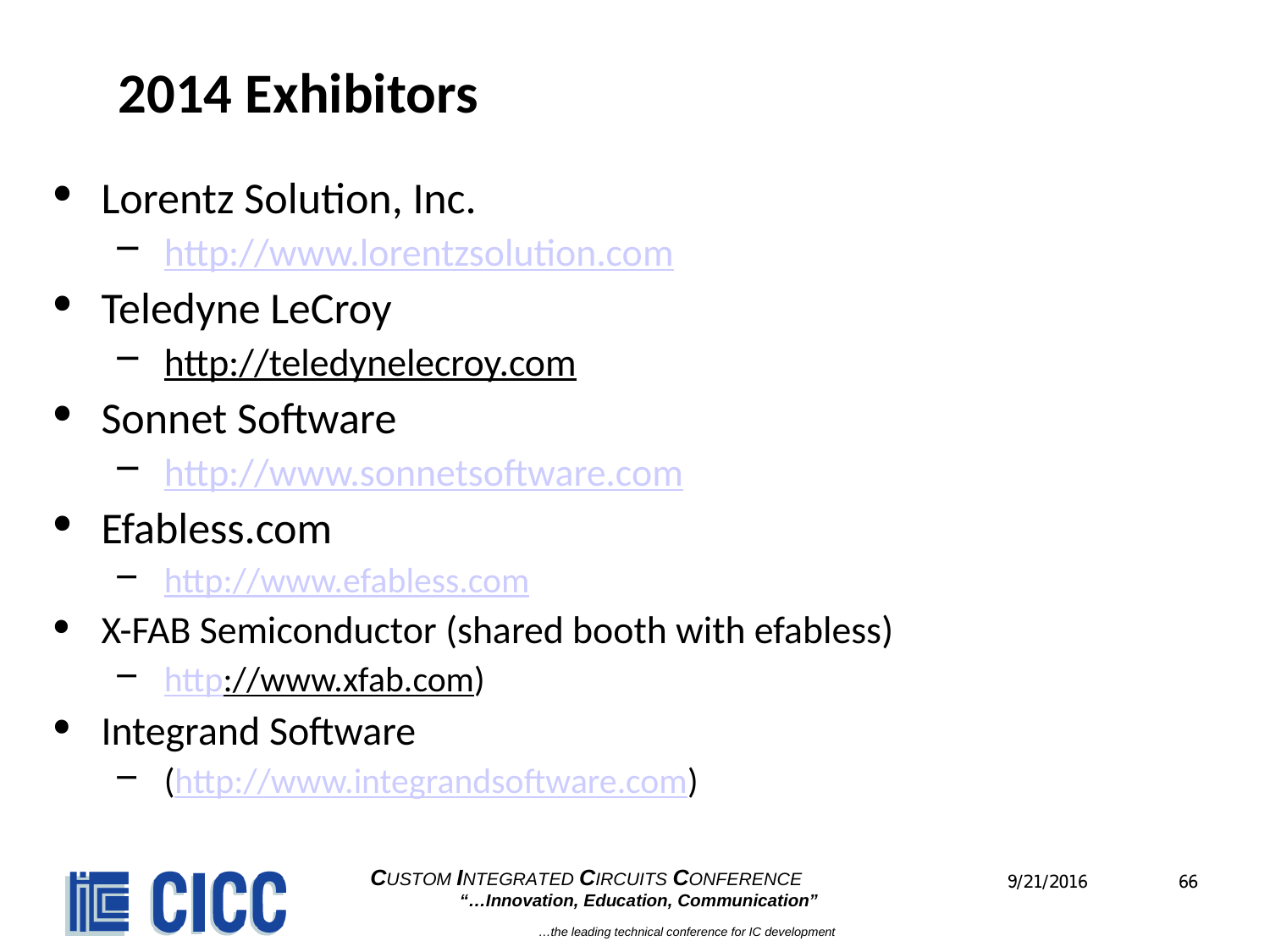

2014 Exhibitors
Lorentz Solution, Inc.
http://www.lorentzsolution.com
Teledyne LeCroy
http://teledynelecroy.com
Sonnet Software
http://www.sonnetsoftware.com
Efabless.com
http://www.efabless.com
X-FAB Semiconductor (shared booth with efabless)
http://www.xfab.com)
Integrand Software
(http://www.integrandsoftware.com)